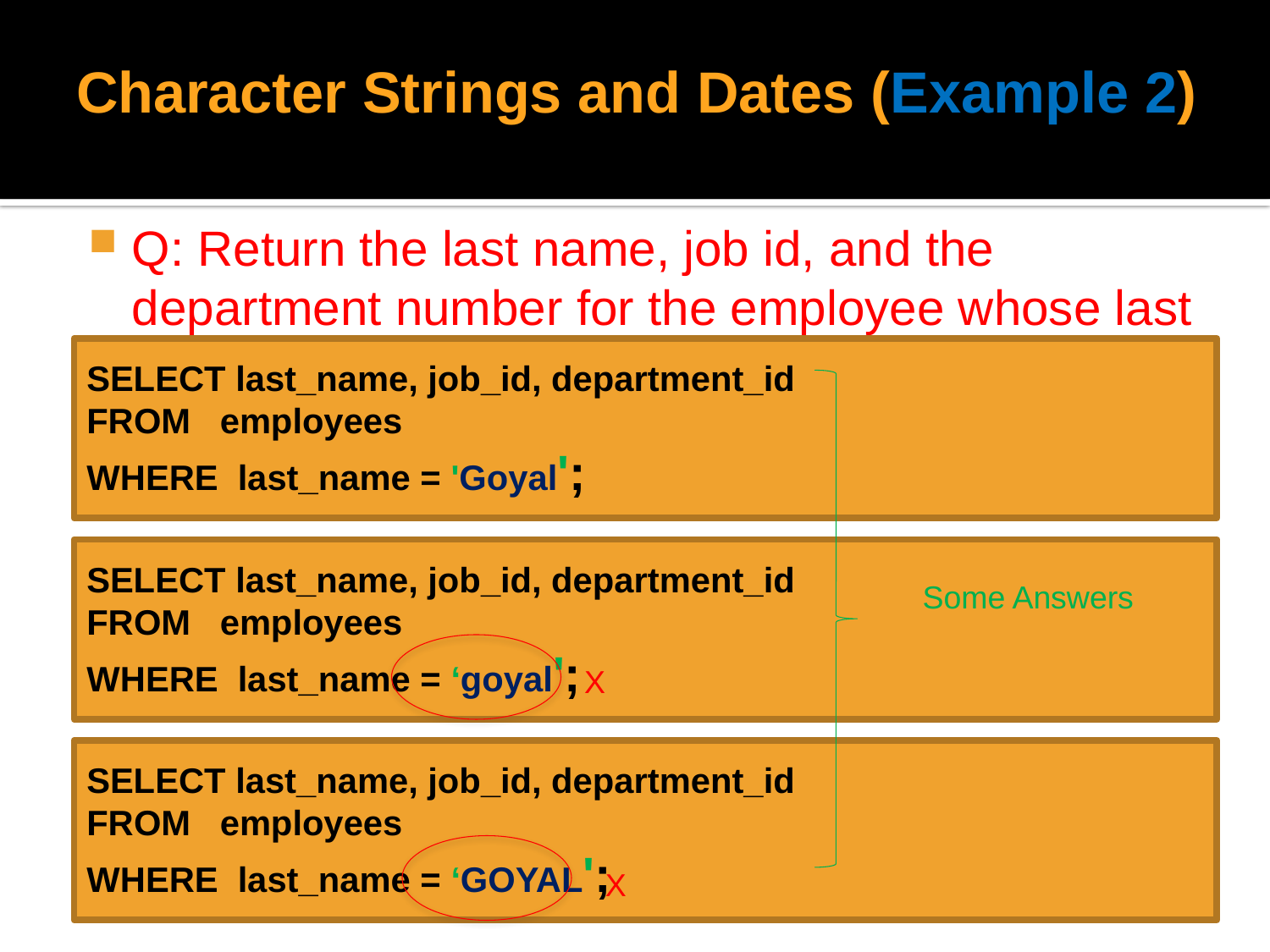

# Character Strings and Dates (Example 2)
Q: Return the last name, job id, and the department number for the employee whose last name is Goyal
SELECT last_name, job_id, department_id
FROM   employees
WHERE  last_name = 'Goyal';

SELECT last_name, job_id, department_id
FROM   employees
WHERE  last_name = ‘goyal';
 Some Answers

X
SELECT last_name, job_id, department_id
FROM   employees
WHERE  last_name = ‘GOYAL';

X